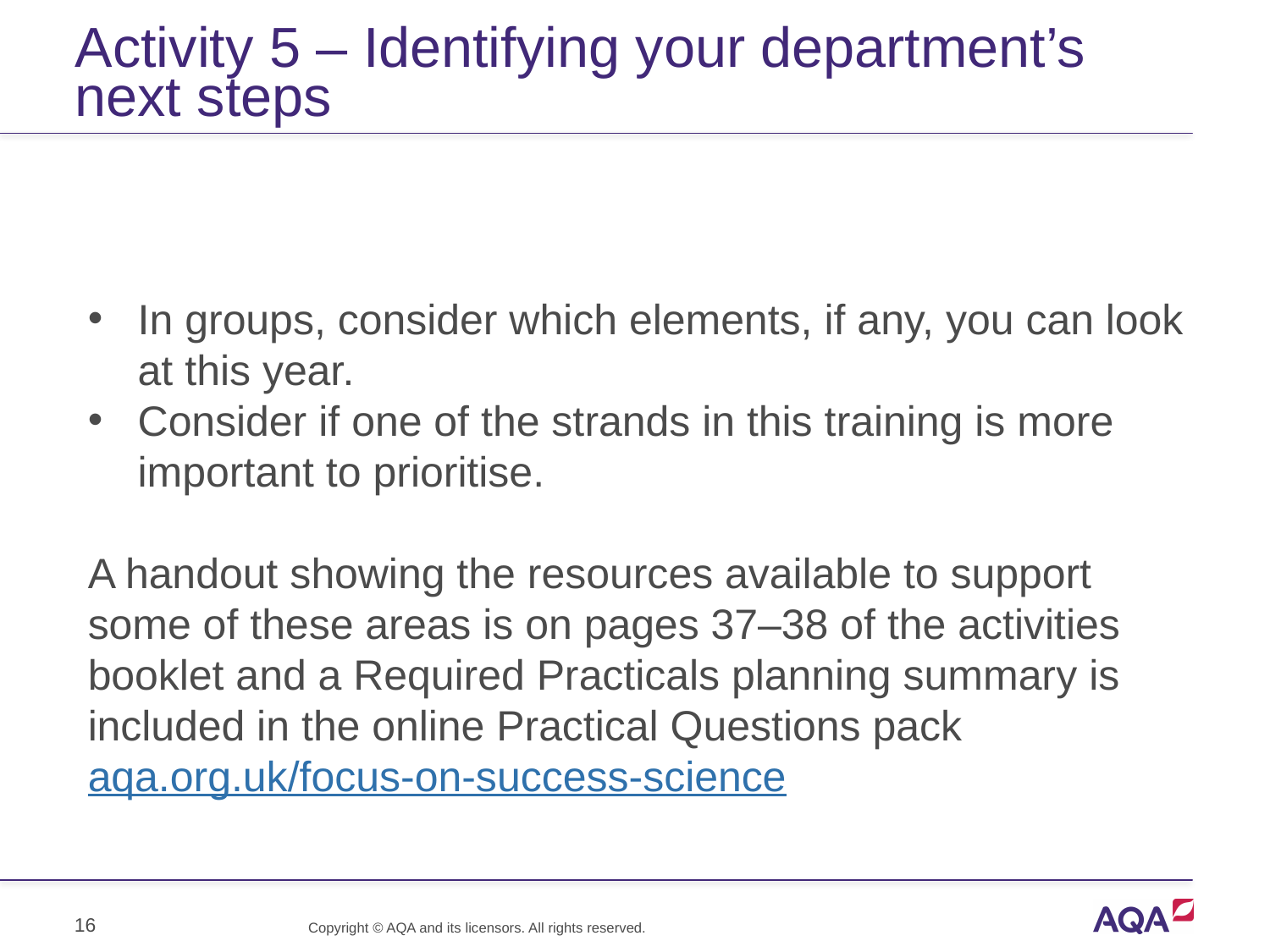

# Activity 5 – Identifying your department’s next steps
In groups, consider which elements, if any, you can look at this year.
Consider if one of the strands in this training is more important to prioritise.

A handout showing the resources available to support some of these areas is on pages 37–38 of the activities booklet and a Required Practicals planning summary is included in the online Practical Questions pack aqa.org.uk/focus-on-success-science
16
Copyright © AQA and its licensors. All rights reserved.